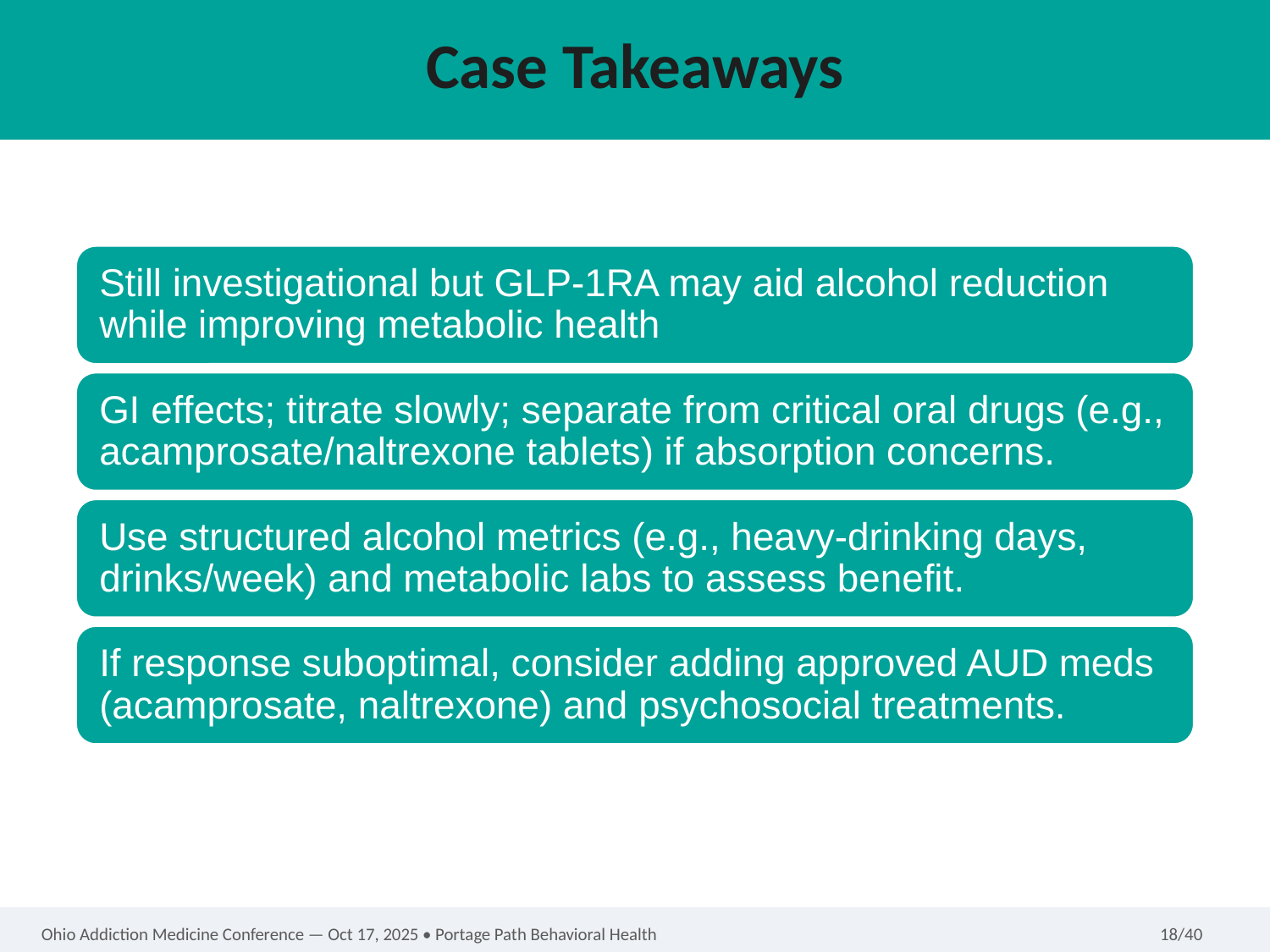

Case Takeaways
Still investigational but GLP‑1RA may aid alcohol reduction while improving metabolic health
GI effects; titrate slowly; separate from critical oral drugs (e.g., acamprosate/naltrexone tablets) if absorption concerns.
Use structured alcohol metrics (e.g., heavy‑drinking days, drinks/week) and metabolic labs to assess benefit.
If response suboptimal, consider adding approved AUD meds (acamprosate, naltrexone) and psychosocial treatments.

Ohio Addiction Medicine Conference — Oct 17, 2025 • Portage Path Behavioral Health
18/40